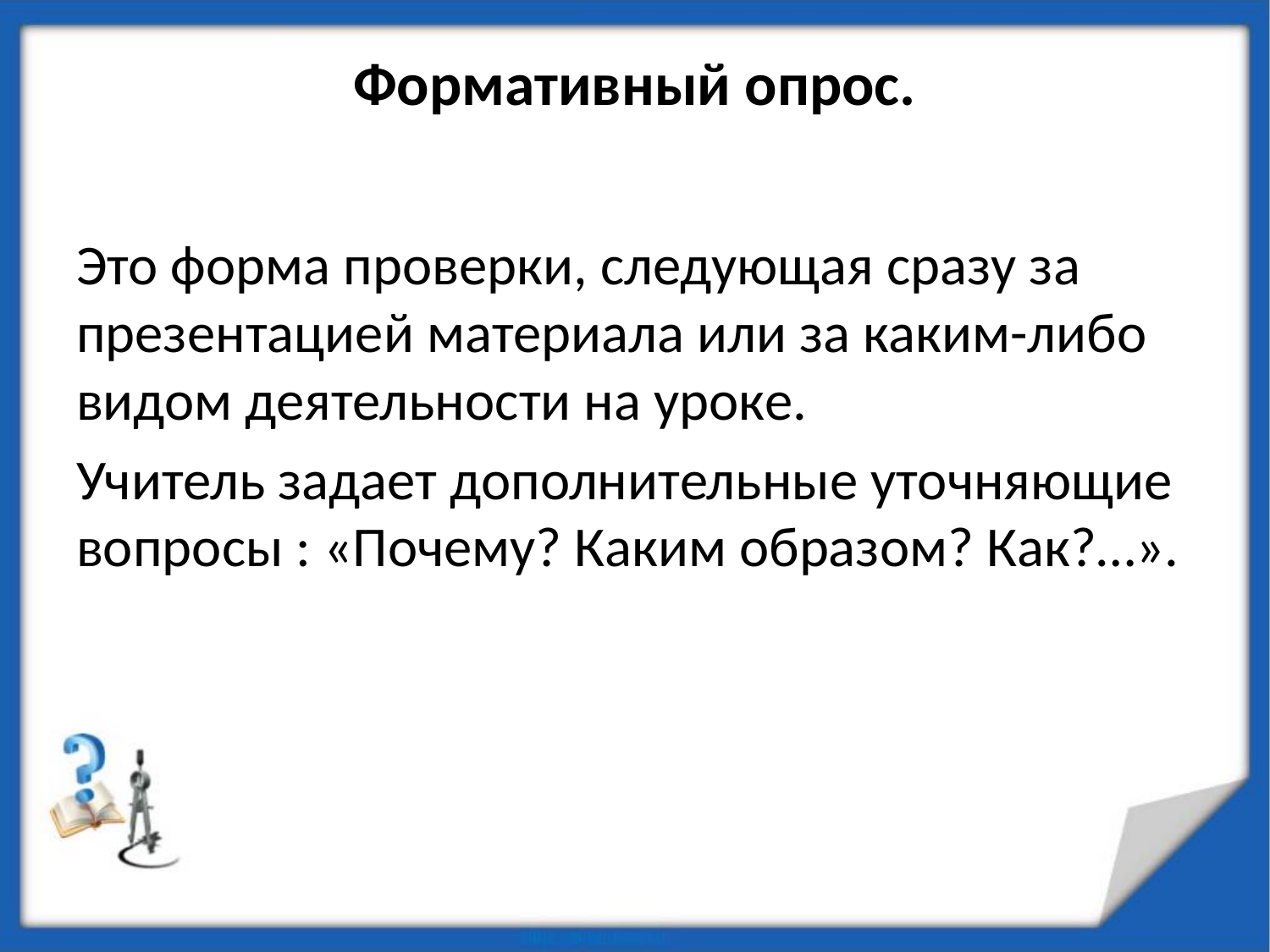

# Формативный опрос.
Это форма проверки, следующая сразу за презентацией материала или за каким-либо видом деятельности на уроке.
Учитель задает дополнительные уточняющие вопросы : «Почему? Каким образом? Как?…».